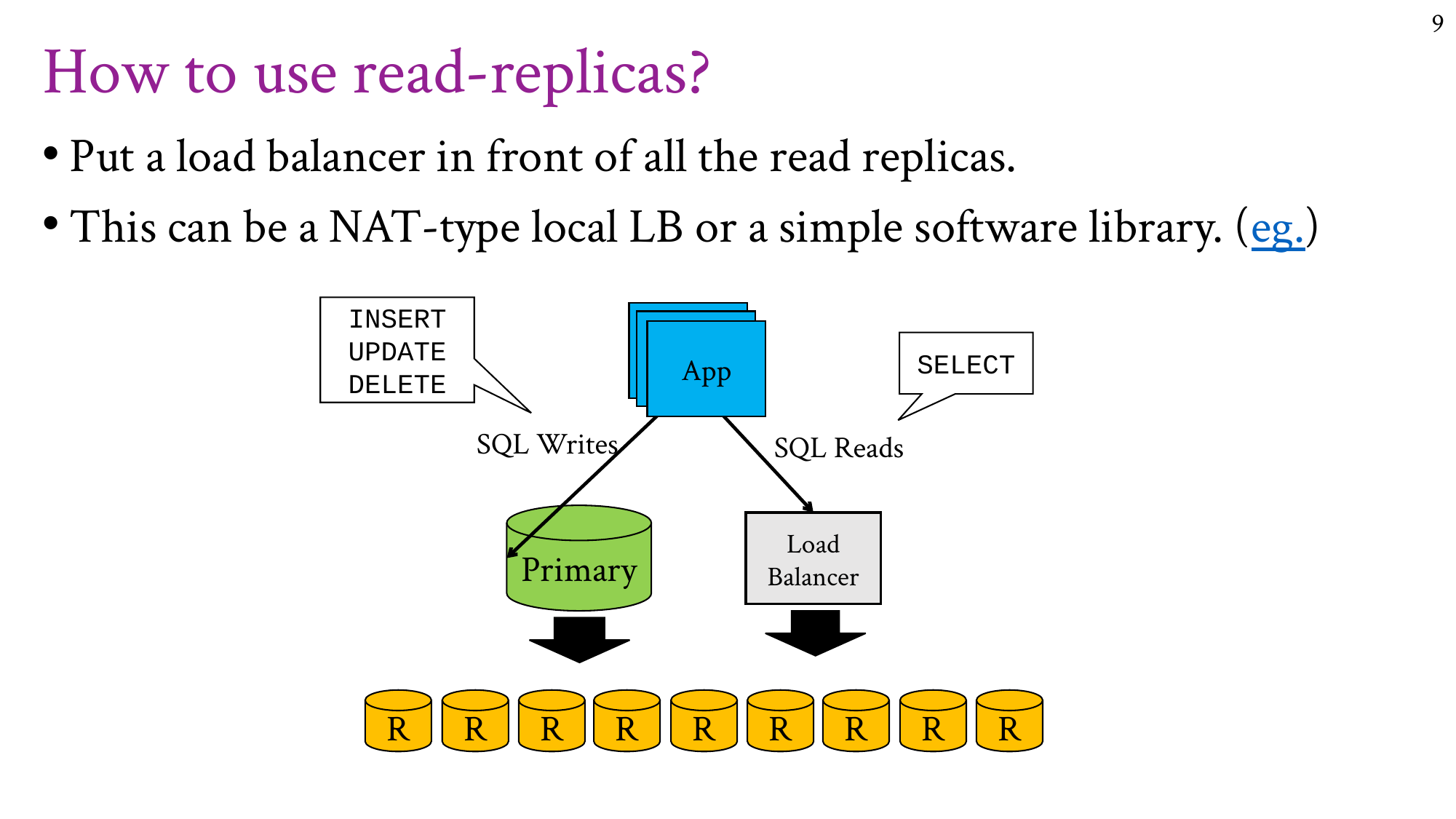

# How to use read-replicas?
Put a load balancer in front of all the read replicas.
This can be a NAT-type local LB or a simple software library. (eg.)
INSERT
UPDATE
DELETE
App
App
App
SELECT
SQL Writes
SQL Reads
Primary
Load Balancer

R
R
R
R
R
R
R
R
R